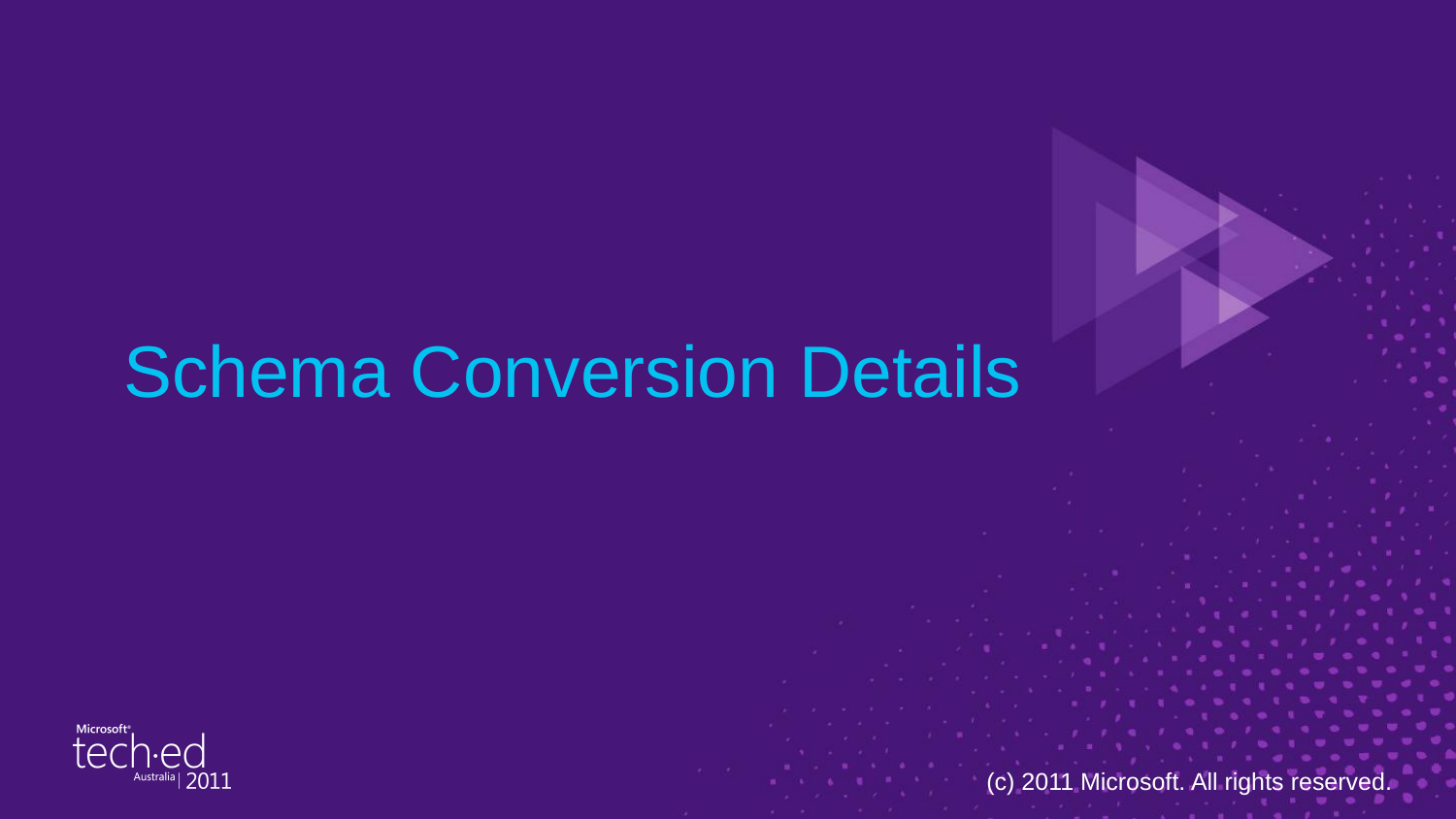

# Schema Conversion Details
(c) 2011 Microsoft. All rights reserved.